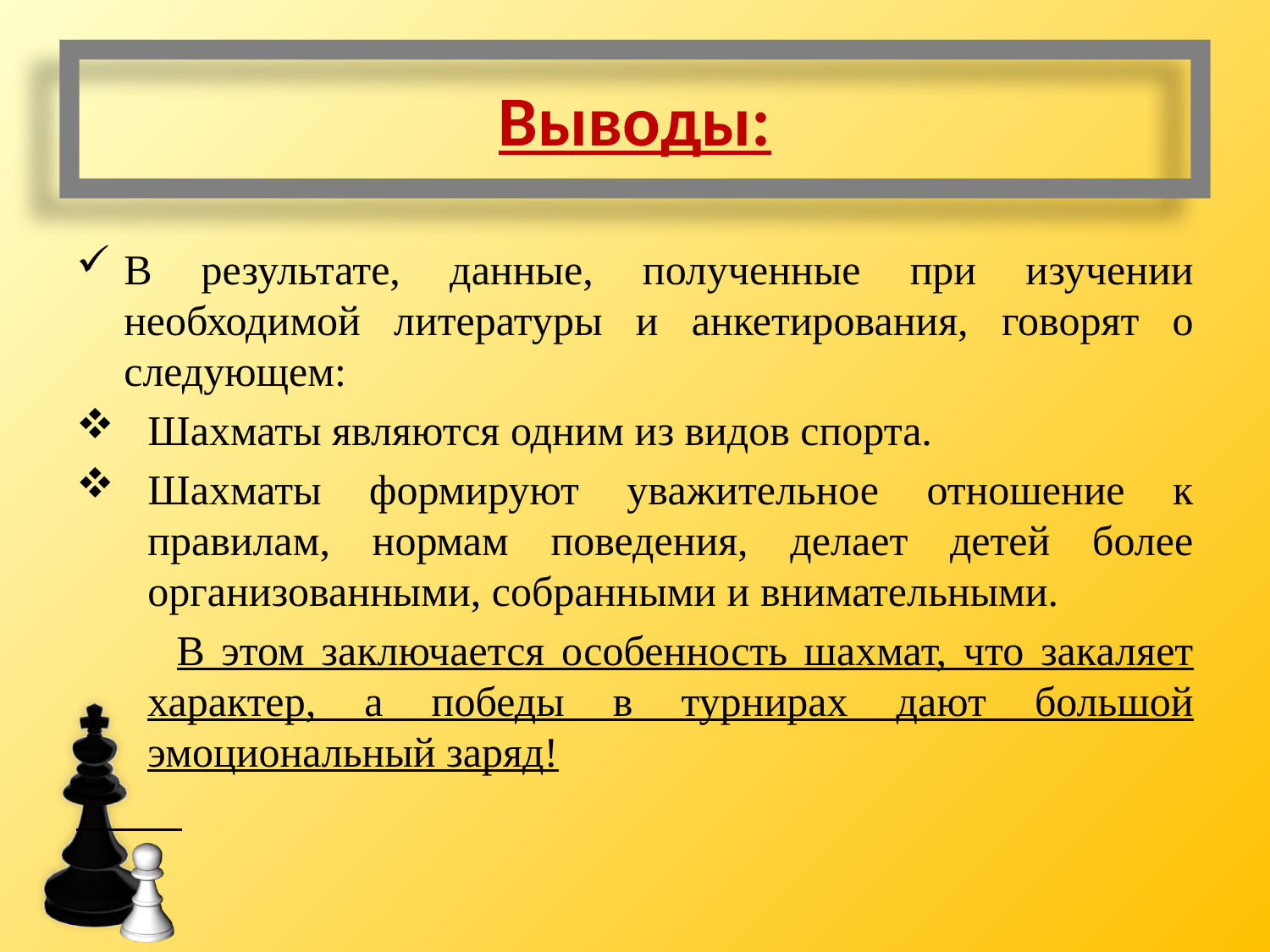

# Выводы:
В результате, данные, полученные при изучении необходимой литературы и анкетирования, говорят о следующем:
Шахматы являются одним из видов спорта.
Шахматы формируют уважительное отношение к правилам, нормам поведения, делает детей более организованными, собранными и внимательными.
      В этом заключается особенность шахмат, что закаляет характер, а победы в турнирах дают большой эмоциональный заряд!